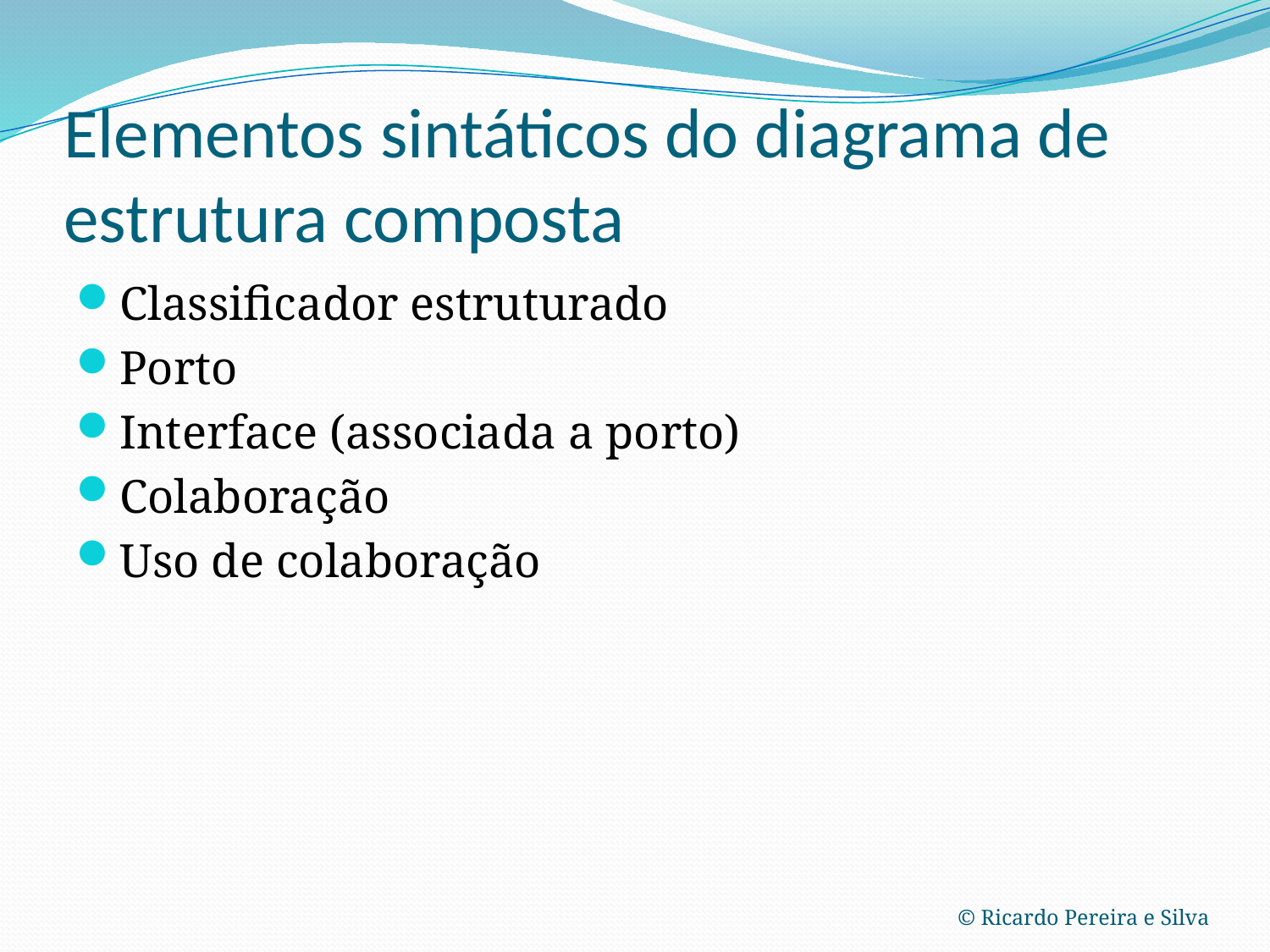

# Elementos sintáticos do diagrama de estrutura composta
Classificador estruturado
Porto
Interface (associada a porto)
Colaboração
Uso de colaboração
© Ricardo Pereira e Silva